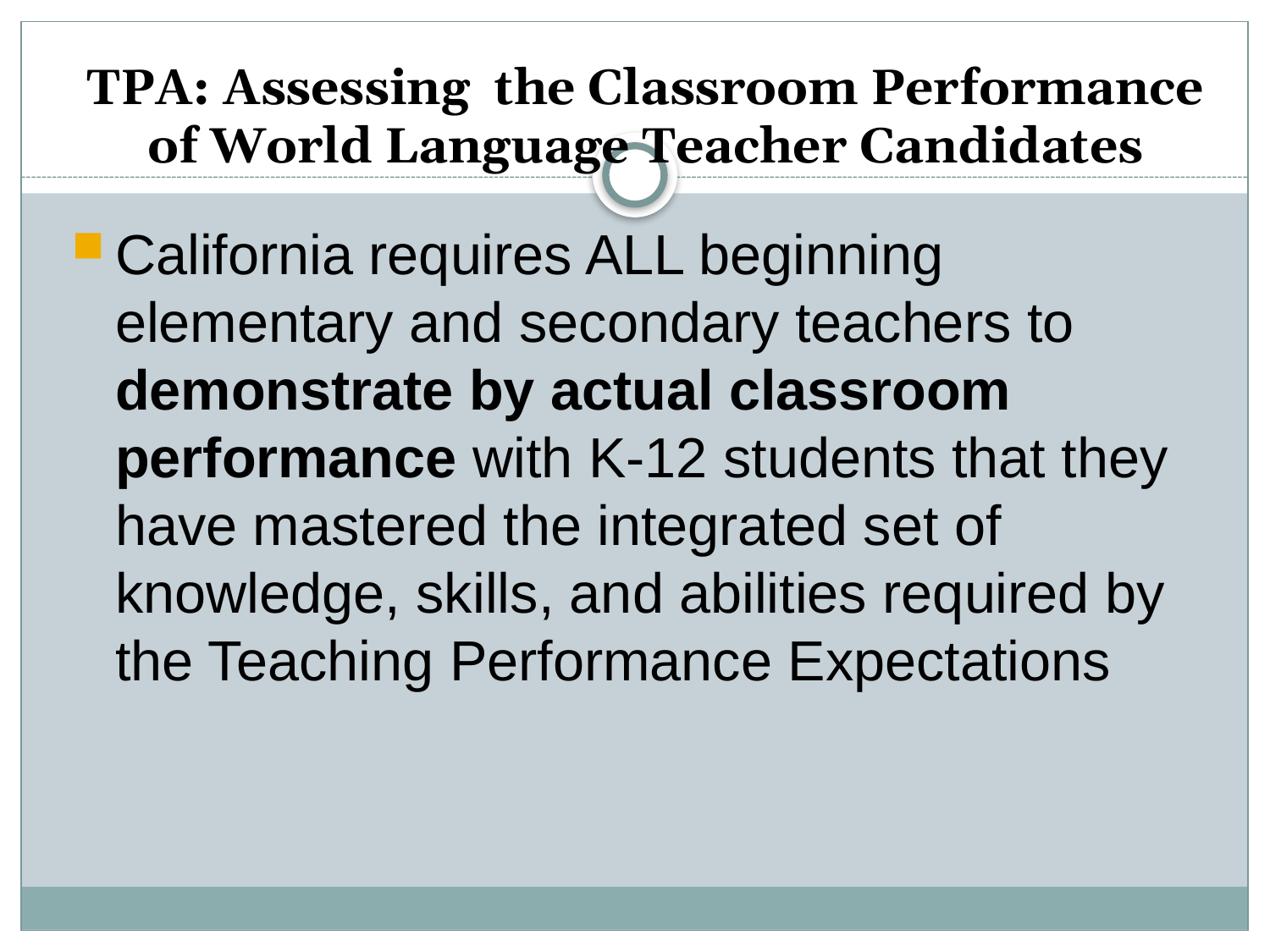

# TPA: Assessing  the Classroom Performance of World Language Teacher Candidates
California requires ALL beginning elementary and secondary teachers to demonstrate by actual classroom performance with K-12 students that they have mastered the integrated set of knowledge, skills, and abilities required by the Teaching Performance Expectations